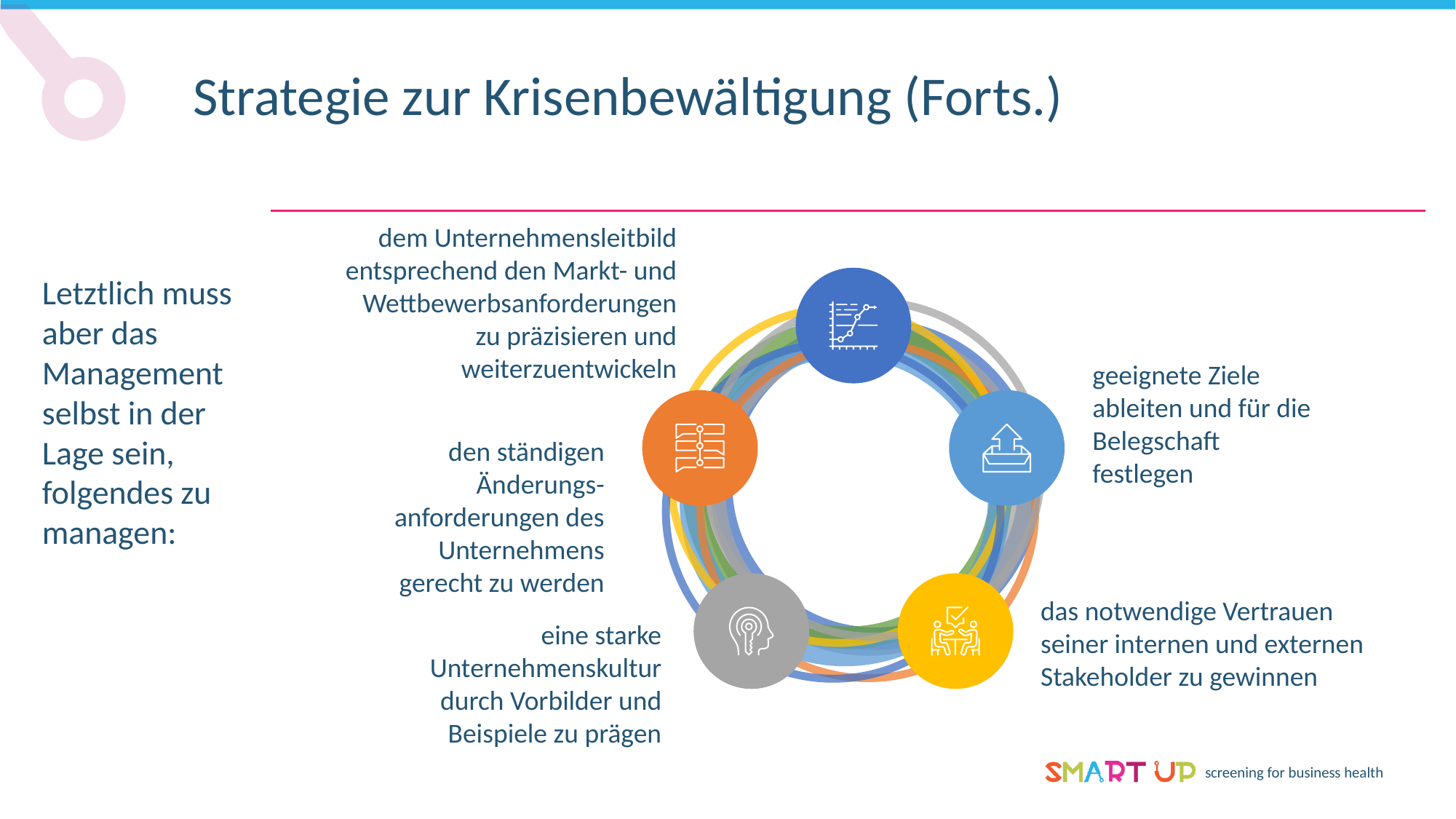

Strategie zur Krisenbewältigung (Forts.)
dem Unternehmensleitbild entsprechend den Markt- und Wettbewerbsanforderungen zu präzisieren und weiterzuentwickeln
Letztlich muss aber das Management selbst in der Lage sein, folgendes zu managen:

geeignete Ziele ableiten und für die Belegschaft festlegen

den ständigen Änderungs-anforderungen des Unternehmens gerecht zu werden

das notwendige Vertrauen seiner internen und externen Stakeholder zu gewinnen

eine starke Unternehmenskultur durch Vorbilder und Beispiele zu prägen